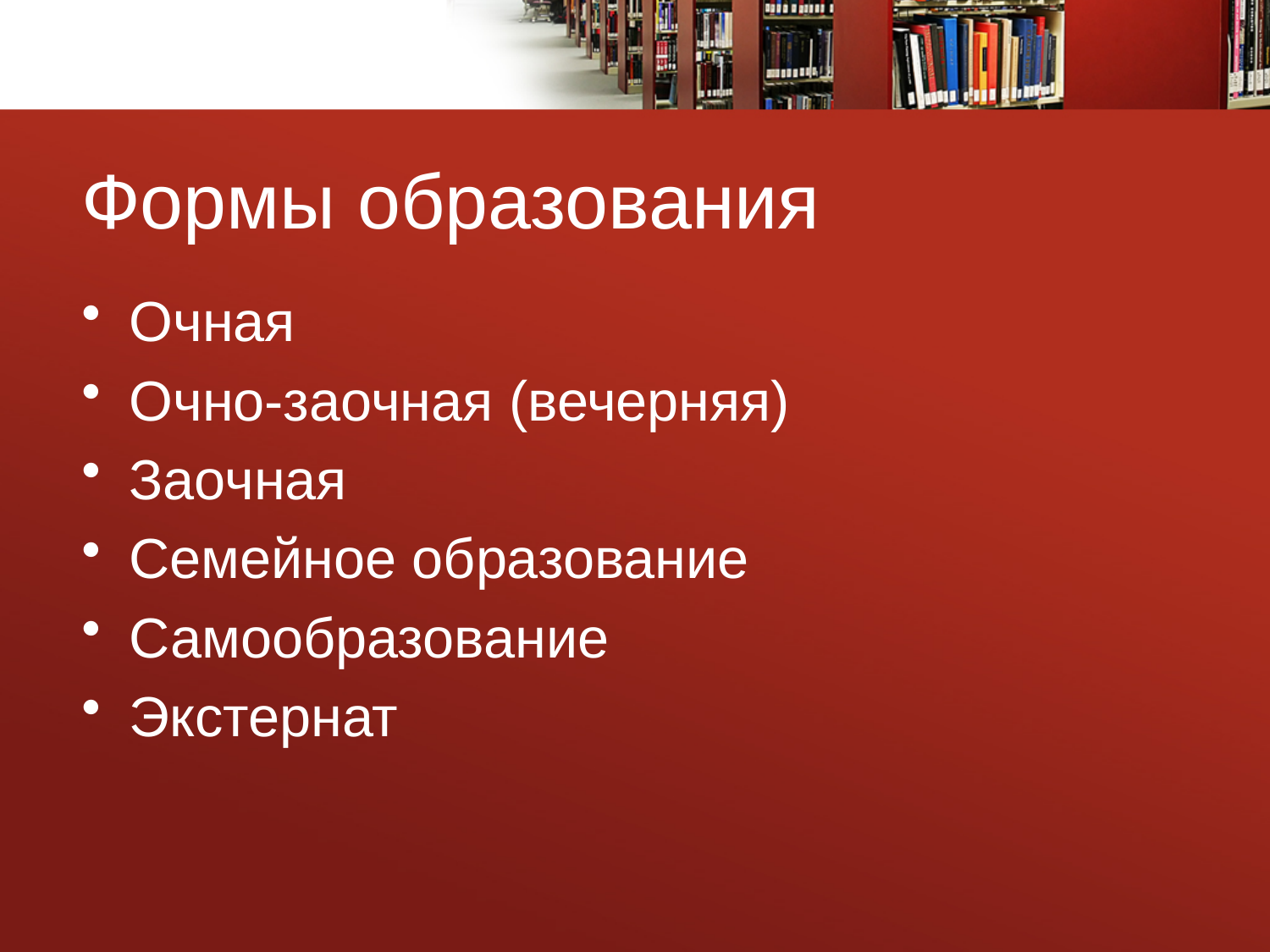

# Формы образования
Очная
Очно-заочная (вечерняя)
Заочная
Семейное образование
Самообразование
Экстернат